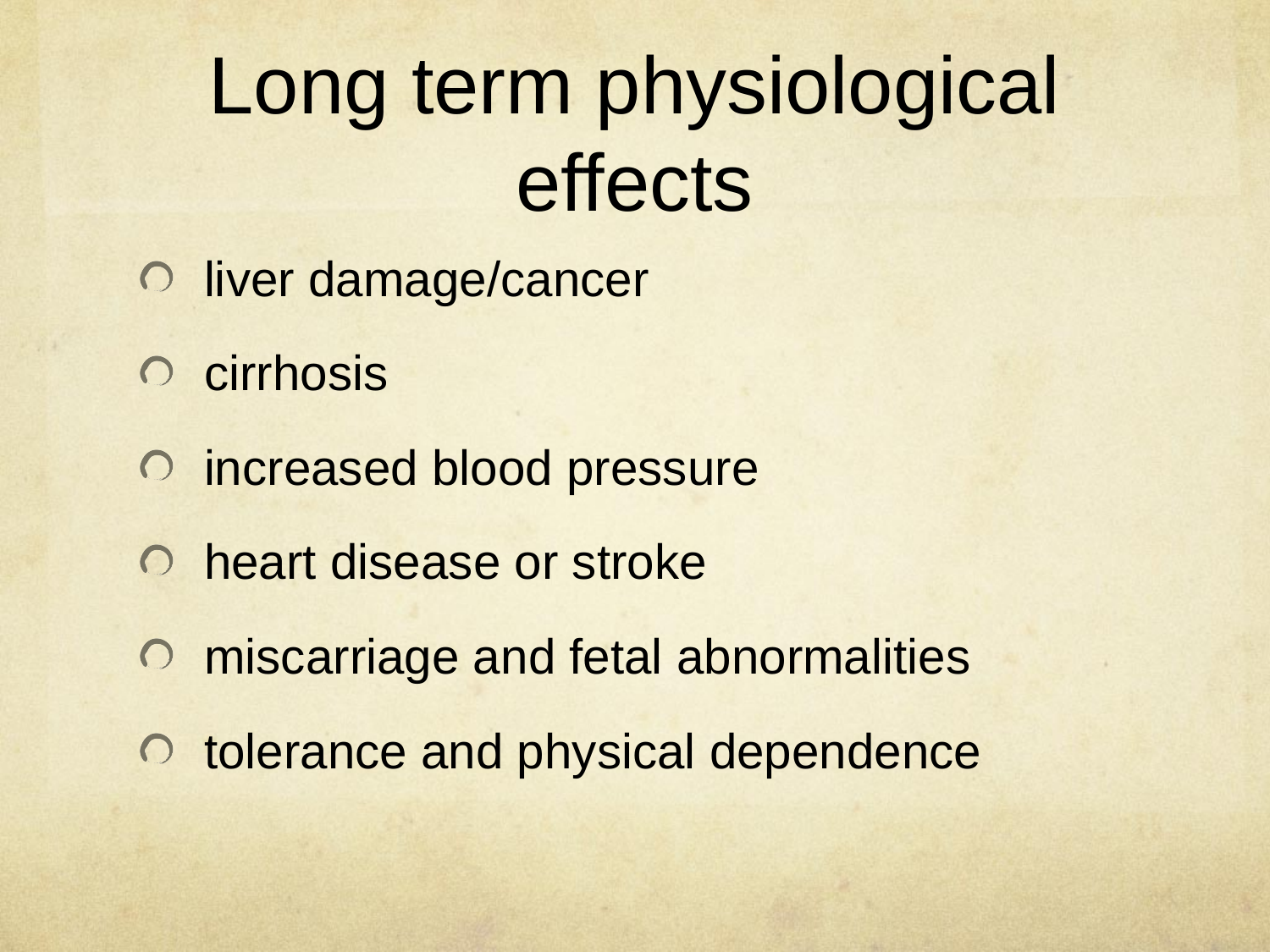

# Long term physiological effects
liver damage/cancer
cirrhosis
increased blood pressure
heart disease or stroke
miscarriage and fetal abnormalities
tolerance and physical dependence